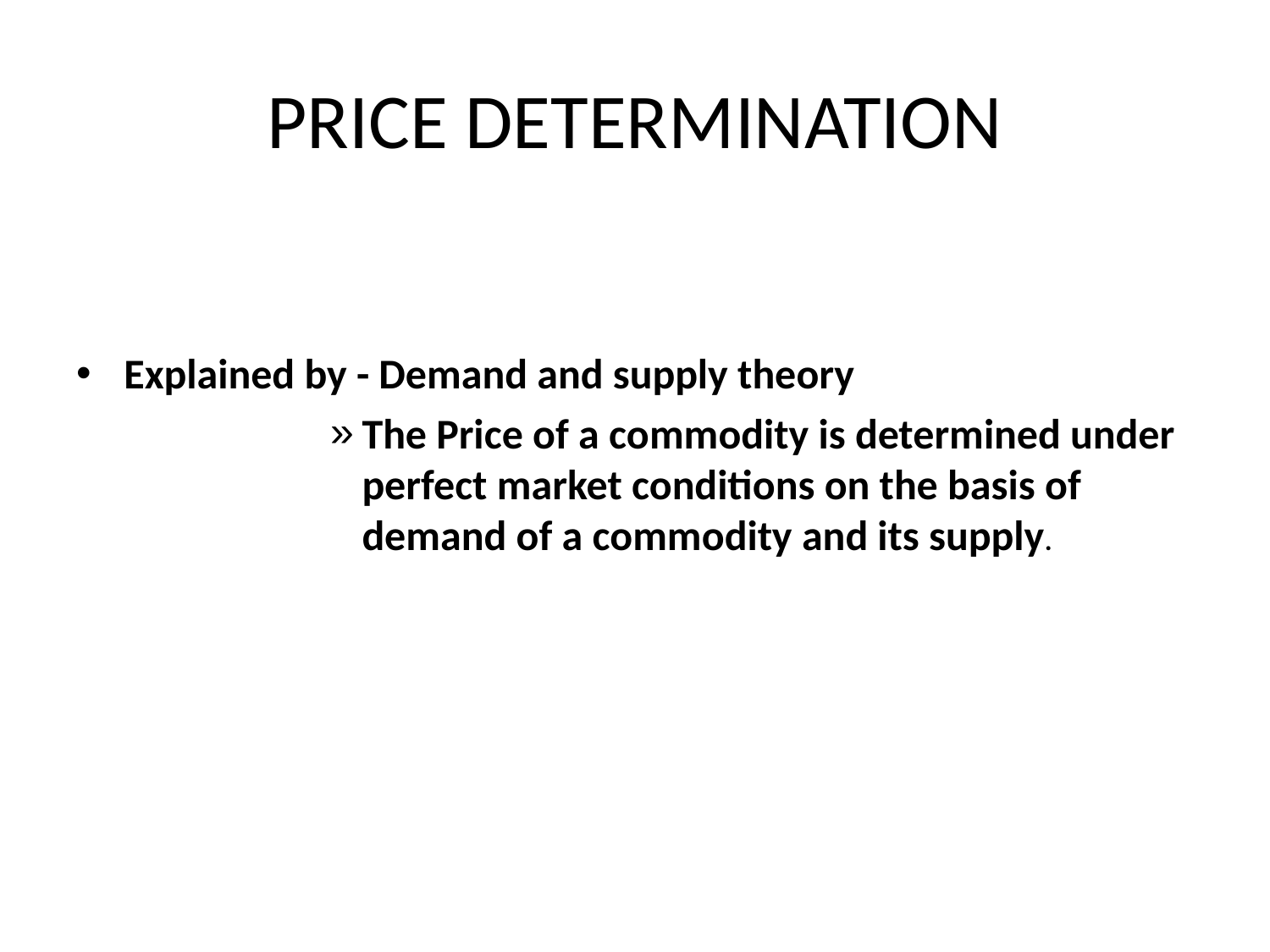

# PRICE DETERMINATION

Explained by - Demand and supply theory
The Price of a commodity is determined under perfect market conditions on the basis of demand of a commodity and its supply.